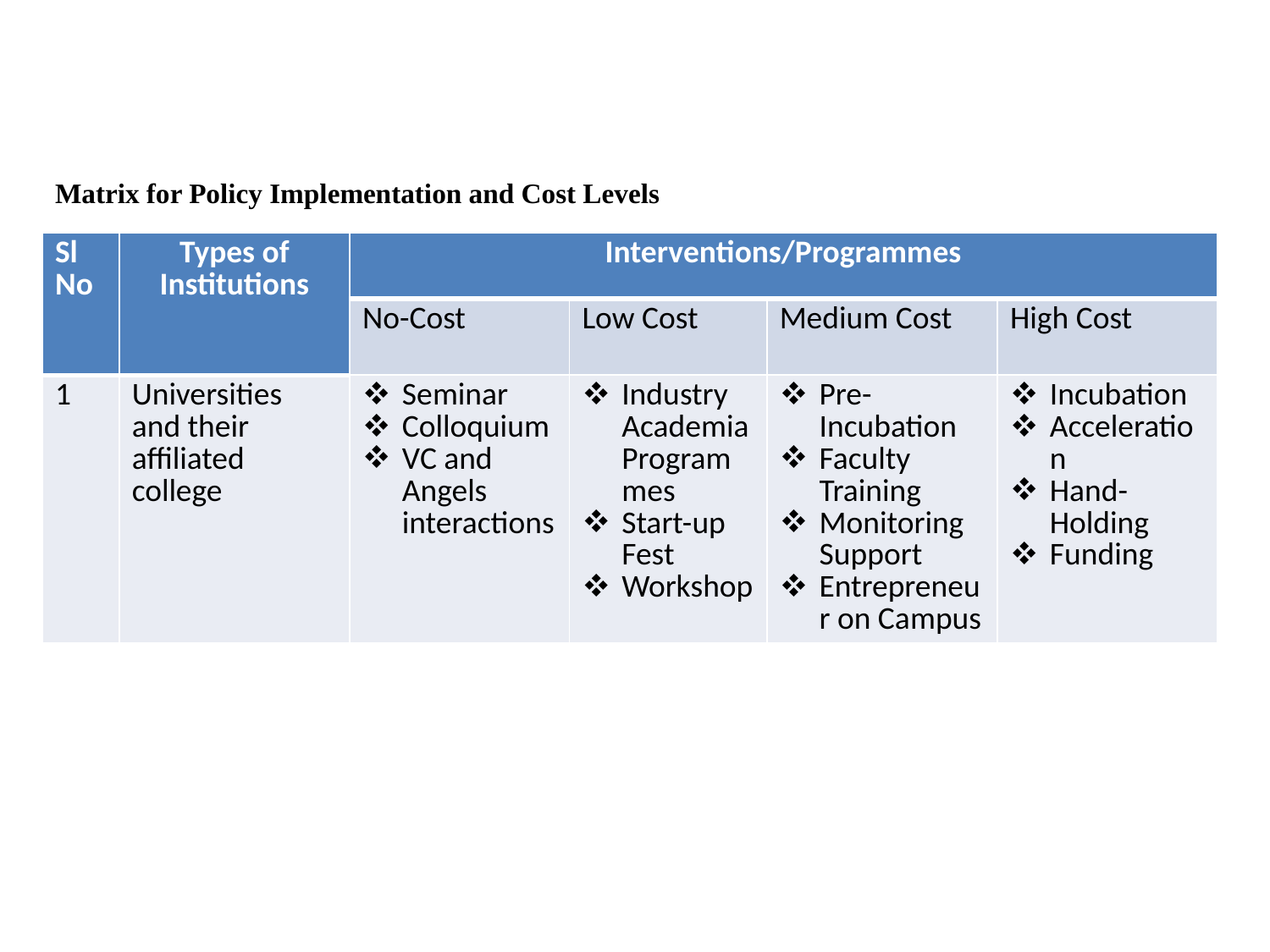

Matrix for Policy Implementation and Cost Levels
| Sl No | Types of Institutions | Interventions/Programmes |  |  |  |
| --- | --- | --- | --- | --- | --- |
|  |  | No-Cost | Low Cost | Medium Cost | High Cost |
| 1 | Universities and their affiliated college | Seminar Colloquium VC and Angels interactions | Industry Academia Programmes Start-up Fest Workshop | Pre-Incubation Faculty Training Monitoring Support Entrepreneur on Campus | Incubation Acceleration Hand- Holding Funding |